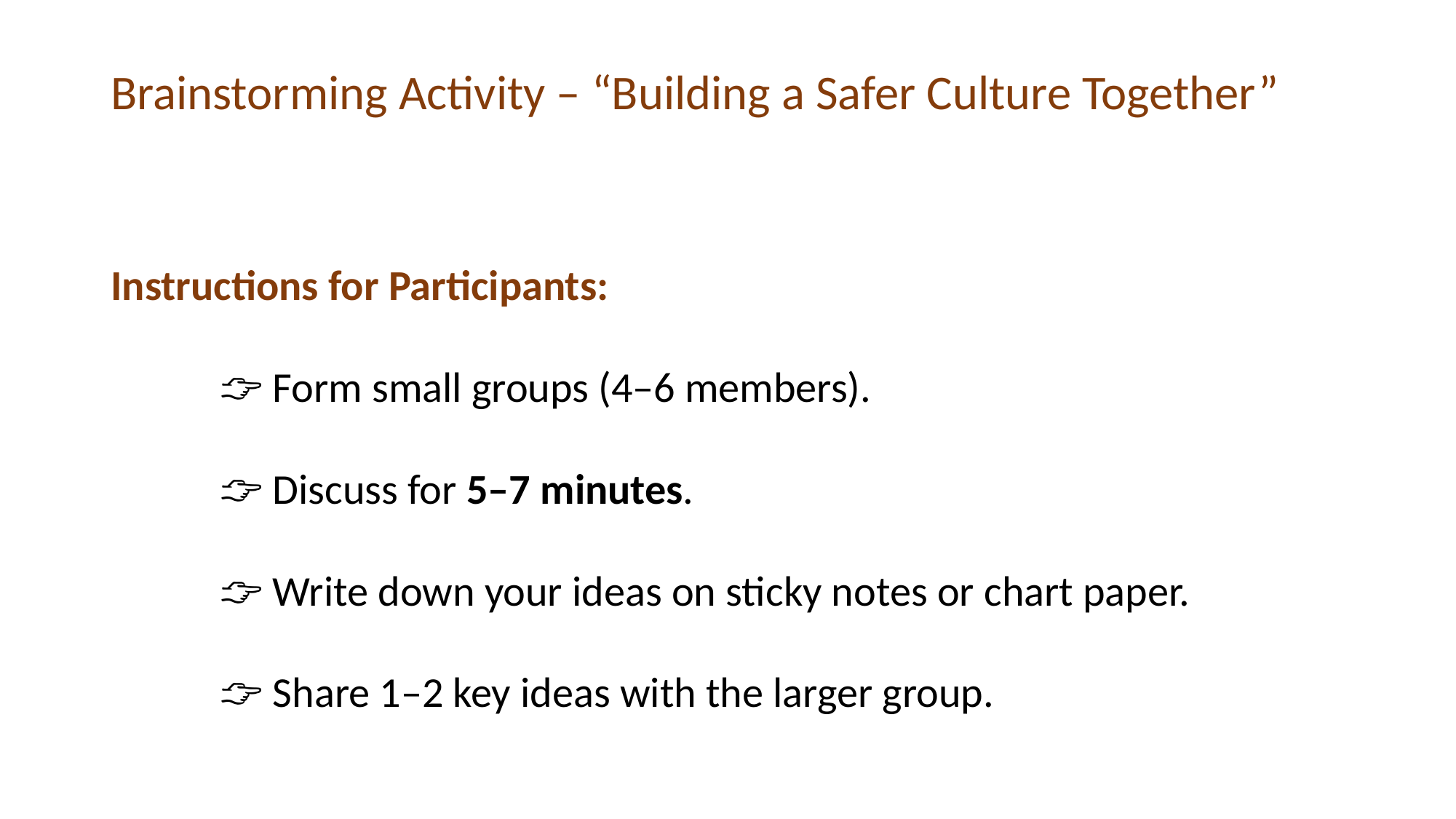

# Brainstorming Activity – “Building a Safer Culture Together”
Instructions for Participants:
	👉 Form small groups (4–6 members).
	👉 Discuss for 5–7 minutes.
	👉 Write down your ideas on sticky notes or chart paper.
	👉 Share 1–2 key ideas with the larger group.